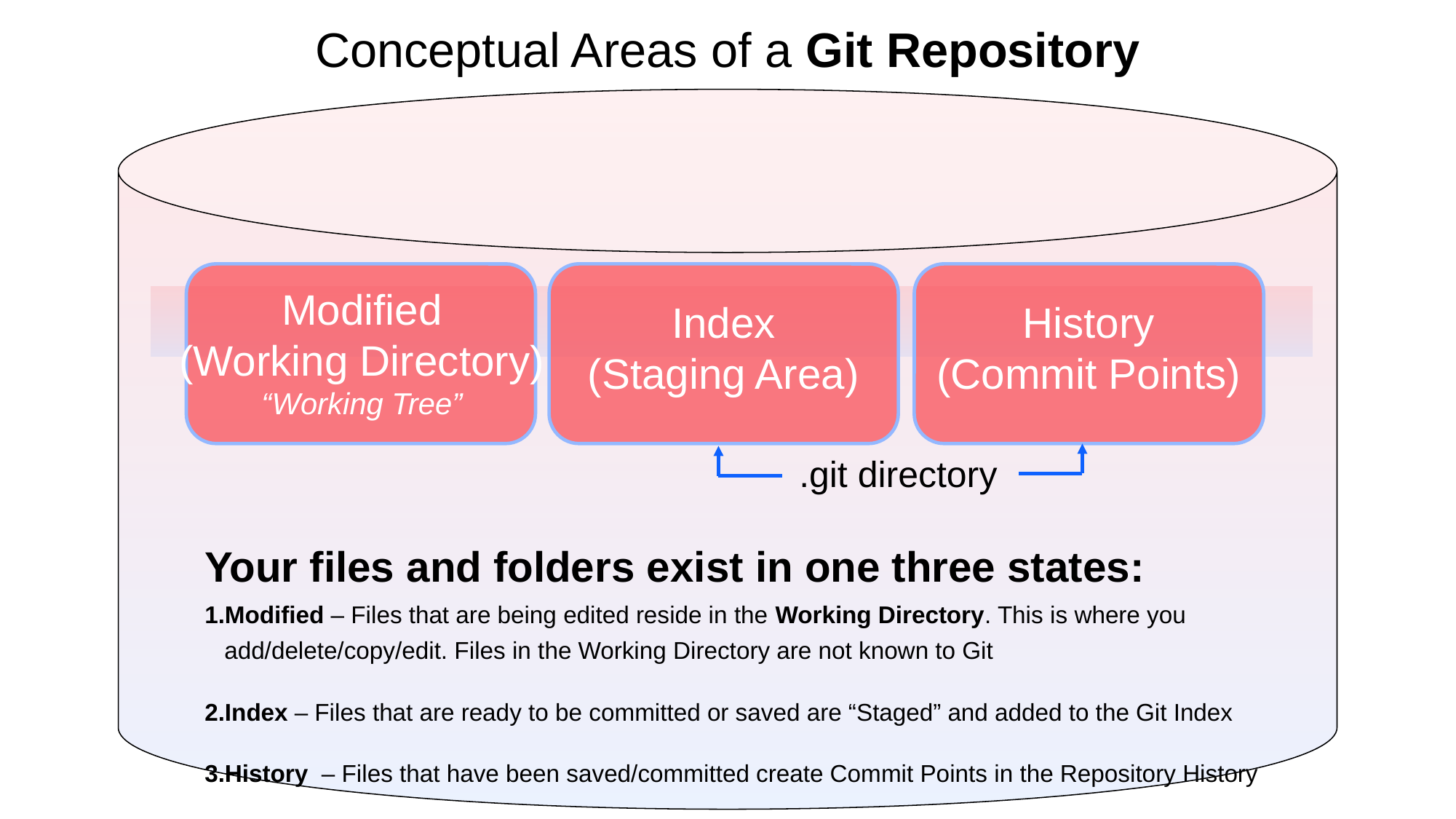

# Conceptual Areas of a Git Repository

Index
(Staging Area)

History
(Commit Points)

Modified
(Working Directory)
“Working Tree”
.git directory
Your files and folders exist in one three states:

Modified – Files that are being edited reside in the Working Directory. This is where you add/delete/copy/edit. Files in the Working Directory are not known to Git

Index – Files that are ready to be committed or saved are “Staged” and added to the Git Index

History  – Files that have been saved/committed create Commit Points in the Repository History